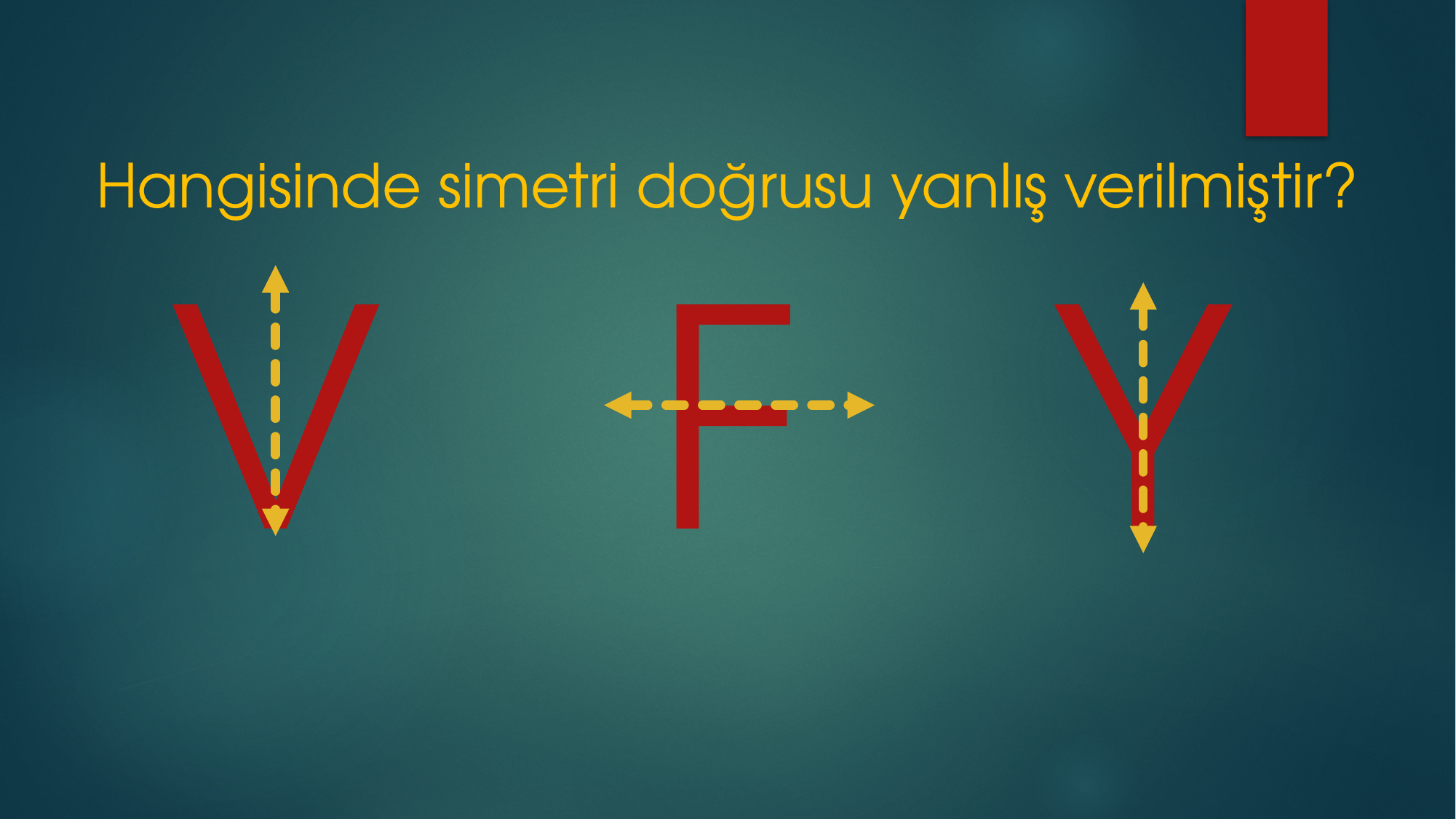

# Hangisinde simetri doğrusu yanlış verilmiştir?
Y
F
V